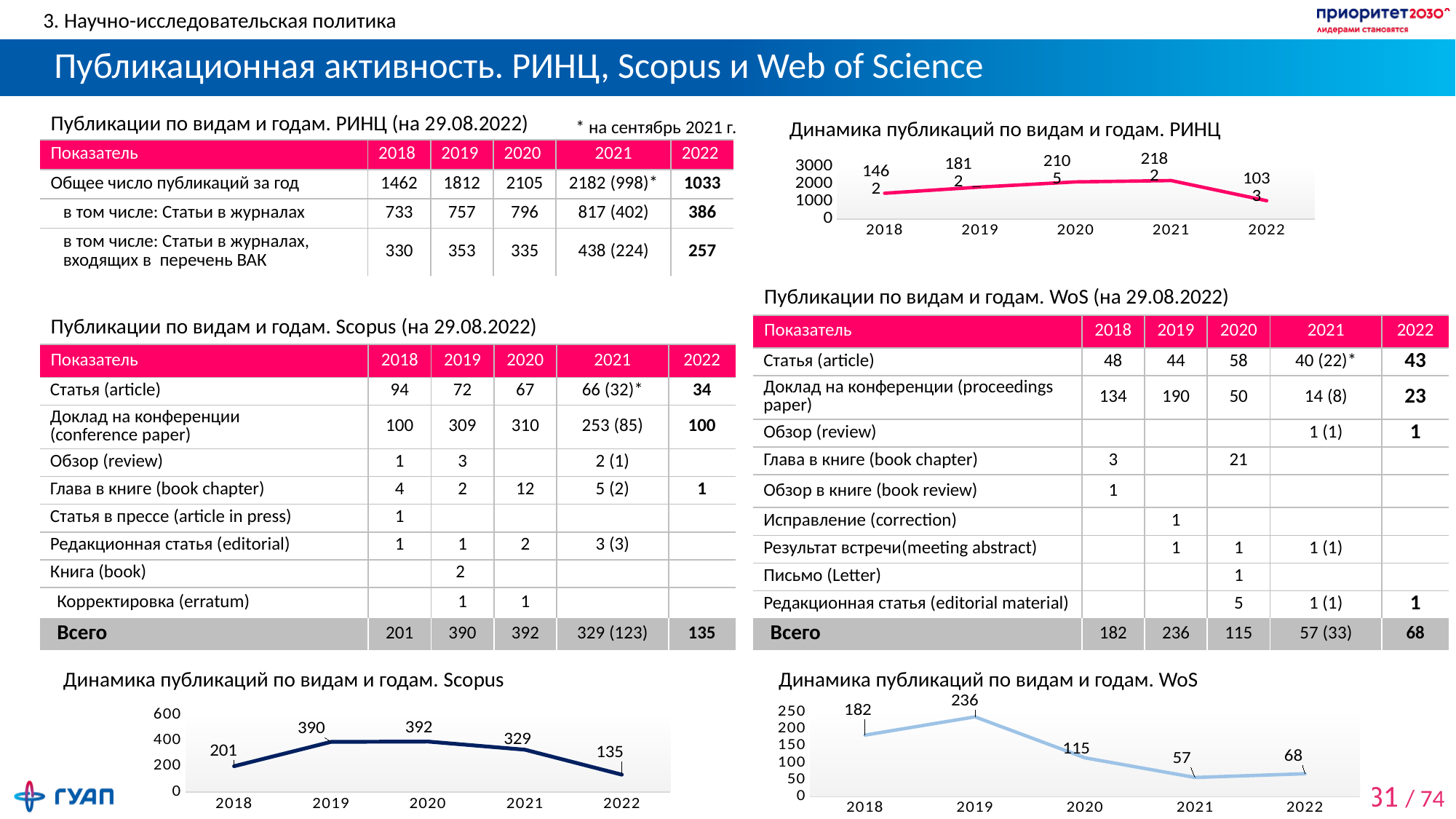

3. Научно-исследовательская политика
Публикации по видам и годам. РИНЦ (на 29.08.2022)

# Публикационная активность. РИНЦ, Scopus и Web of Science
* на сентябрь 2021 г.
| Публикации по видам и годам. РИНЦ (на 29.08.2022) |  |  |  |  |  |
| --- | --- | --- | --- | --- | --- |
| Показатель | 2018 | 2019 | 2020 | 2021 | 2022 |
| Общее число публикаций за год | 1462 | 1812 | 2105 | 2182 (998)\* | 1033 |
| в том числе: Статьи в журналах | 733 | 757 | 796 | 817 (402) | 386 |
| в том числе: Статьи в журналах, входящих в перечень ВАК | 330 | 353 | 335 | 438 (224) | 257 |
Динамика публикаций по видам и годам. РИНЦ

### Chart

| Category |  |
|---|---|
| 2018 | 1462.0 |
| 2019 | 1812.0 |
| 2020 | 2105.0 |
| 2021 | 2182.0 |
| 2022 | 1033.0 |
| Публикации по видам и годам. WoS (на 29.08.2022) |  |  |  |  |  |
| --- | --- | --- | --- | --- | --- |
| Показатель | 2018 | 2019 | 2020 | 2021 | 2022 |
| Статья (article) | 48 | 44 | 58 | 40 (22)\* | 43 |
| Доклад на конференции (proceedings paper) | 134 | 190 | 50 | 14 (8) | 23 |
| Обзор (review) |  |  |  | 1 (1) | 1 |
| Глава в книге (book chapter) | 3 |  | 21 |  |  |
| Обзор в книге (book review) | 1 |  |  |  |  |
| Исправление (correction) |  | 1 |  |  |  |
| Результат встречи(meeting abstract) |  | 1 | 1 | 1 (1) |  |
| Письмо (Letter) |  |  | 1 |  |  |
| Редакционная статья (editorial material) |  |  | 5 | 1 (1) | 1 |
| Всего | 182 | 236 | 115 | 57 (33) | 68 |
| Публикации по видам и годам. Scopus (на 29.08.2022) |  |  |  |  |  |
| --- | --- | --- | --- | --- | --- |
| Показатель | 2018 | 2019 | 2020 | 2021 | 2022 |
| Статья (article) | 94 | 72 | 67 | 66 (32)\* | 34 |
| Доклад на конференции (conference paper) | 100 | 309 | 310 | 253 (85) | 100 |
| Обзор (review) | 1 | 3 |  | 2 (1) |  |
| Глава в книге (book chapter) | 4 | 2 | 12 | 5 (2) | 1 |
| Статья в прессе (article in press) | 1 |  |  |  |  |
| Редакционная статья (editorial) | 1 | 1 | 2 | 3 (3) |  |
| Книга (book) |  | 2 |  |  |  |
| Корректировка (erratum) |  | 1 | 1 |  |  |
| Всего | 201 | 390 | 392 | 329 (123) | 135 |
Динамика публикаций по видам и годам. Scopus
Динамика публикаций по видам и годам. WoS

### Chart

| Category |  |
|---|---|
| 2018 | 182.0 |
| 2019 | 236.0 |
| 2020 | 115.0 |
| 2021 | 57.0 |
| 2022 | 68.0 |

[unsupported chart]